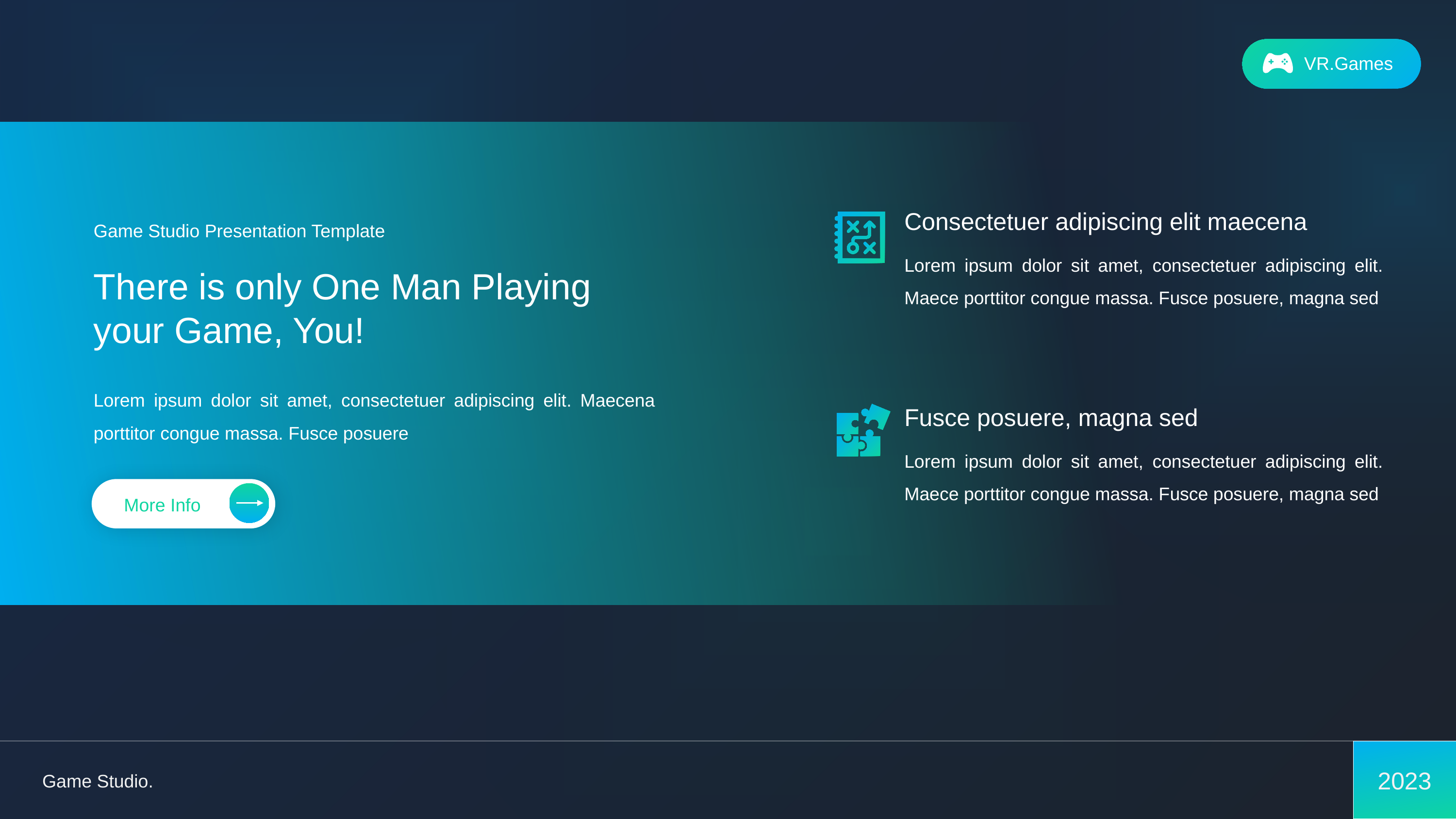

VR.Games

Consectetuer adipiscing elit maecena

Game Studio Presentation Template
Lorem ipsum dolor sit amet, consectetuer adipiscing elit. Maece porttitor congue massa. Fusce posuere, magna sed
There is only One Man Playing your Game, You!
Lorem ipsum dolor sit amet, consectetuer adipiscing elit. Maecena porttitor congue massa. Fusce posuere
Fusce posuere, magna sed

Lorem ipsum dolor sit amet, consectetuer adipiscing elit. Maece porttitor congue massa. Fusce posuere, magna sed

More Info
2023
Game Studio.